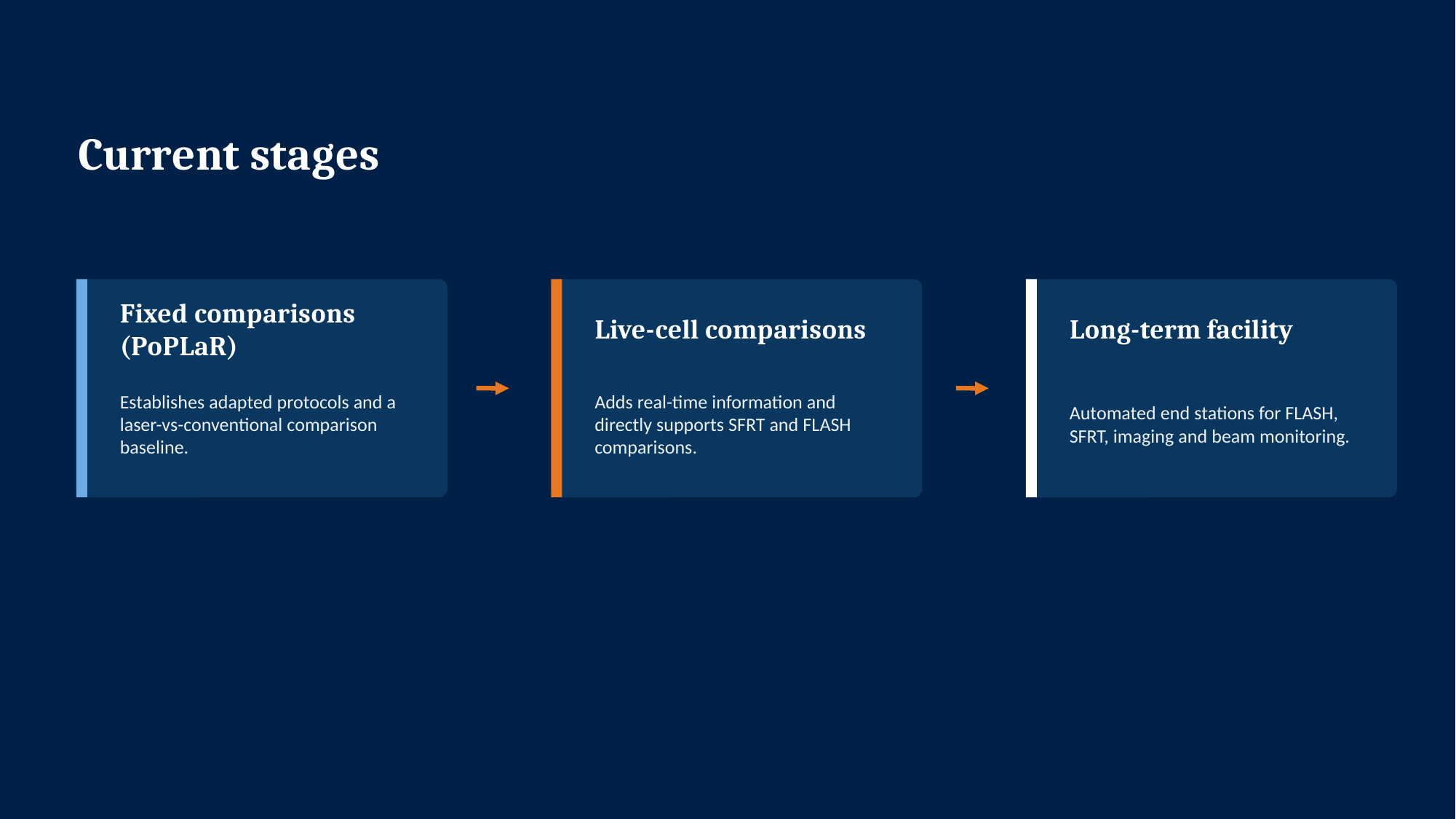

Current stages

Fixed comparisons (PoPLaR)
Live-cell comparisons
Long-term facility
Establishes adapted protocols and a laser-vs-conventional comparison baseline.
Adds real-time information and directly supports SFRT and FLASH comparisons.
Automated end stations for FLASH, SFRT, imaging and beam monitoring.